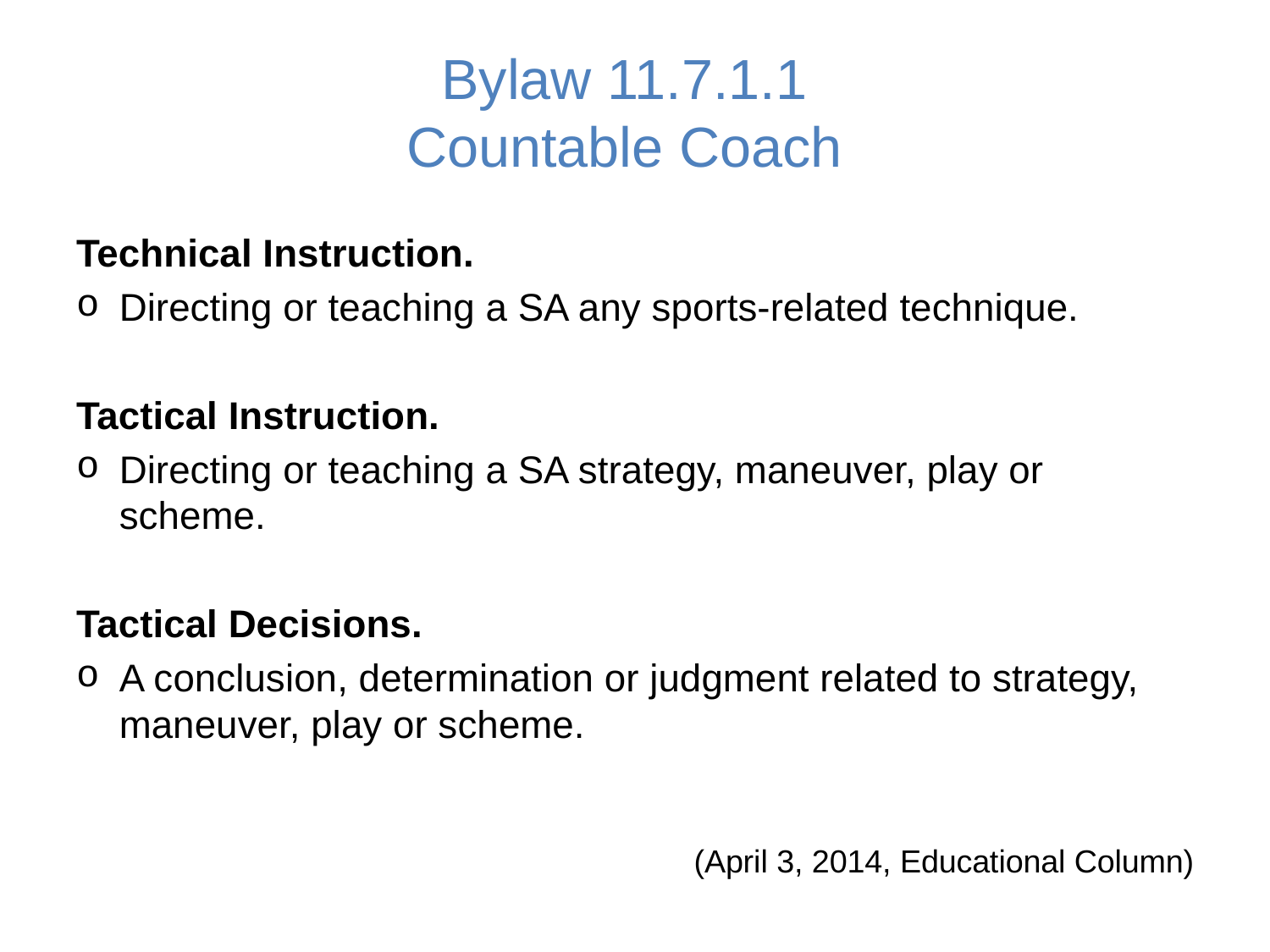

# Bylaw 11.7.1.1 Countable Coach
Technical Instruction.
Directing or teaching a SA any sports-related technique.

Tactical Instruction.
Directing or teaching a SA strategy, maneuver, play or scheme.

Tactical Decisions.
A conclusion, determination or judgment related to strategy, maneuver, play or scheme.

(April 3, 2014, Educational Column)